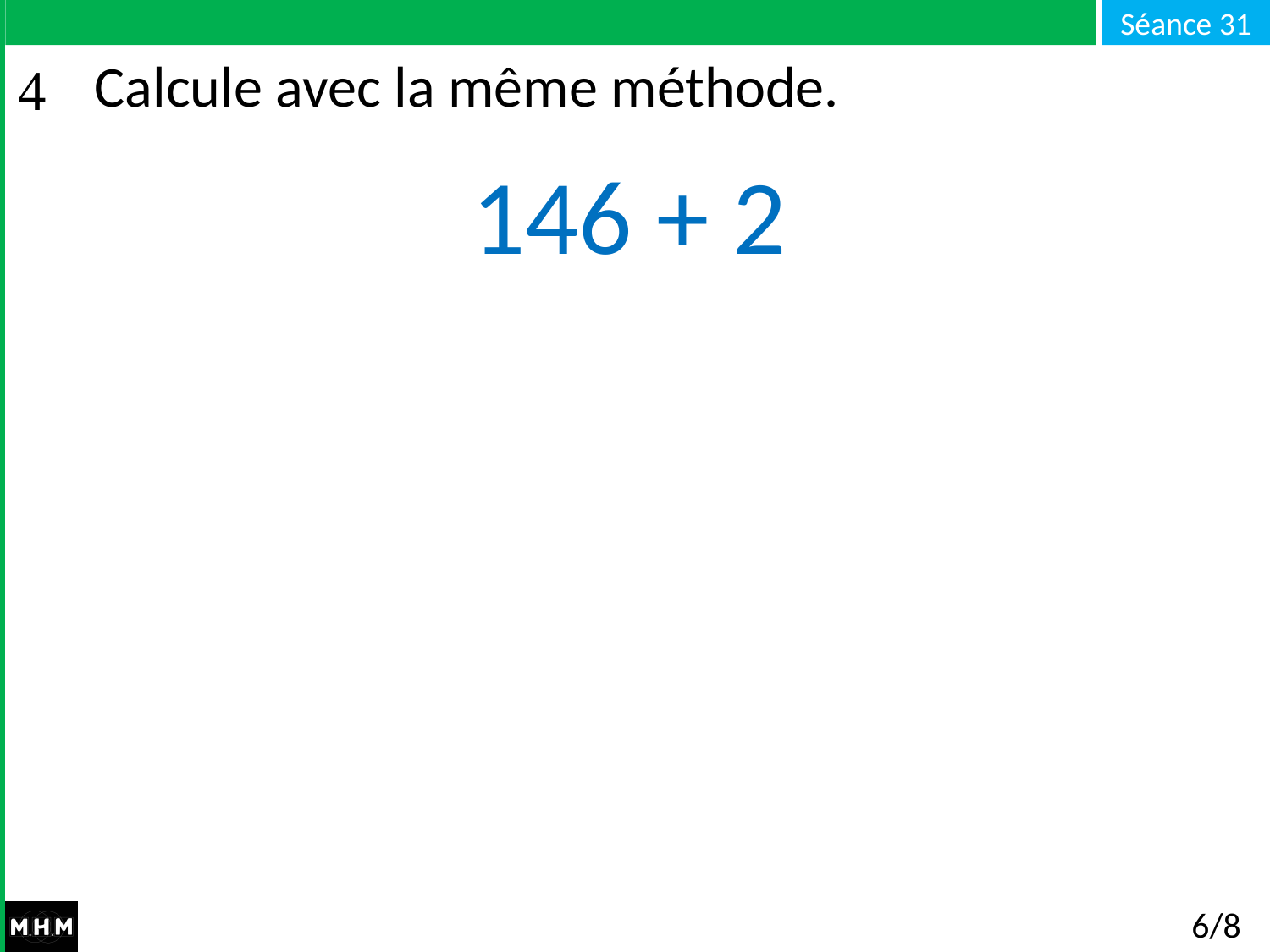

# Calcule avec la même méthode.
146 + 2
6/8